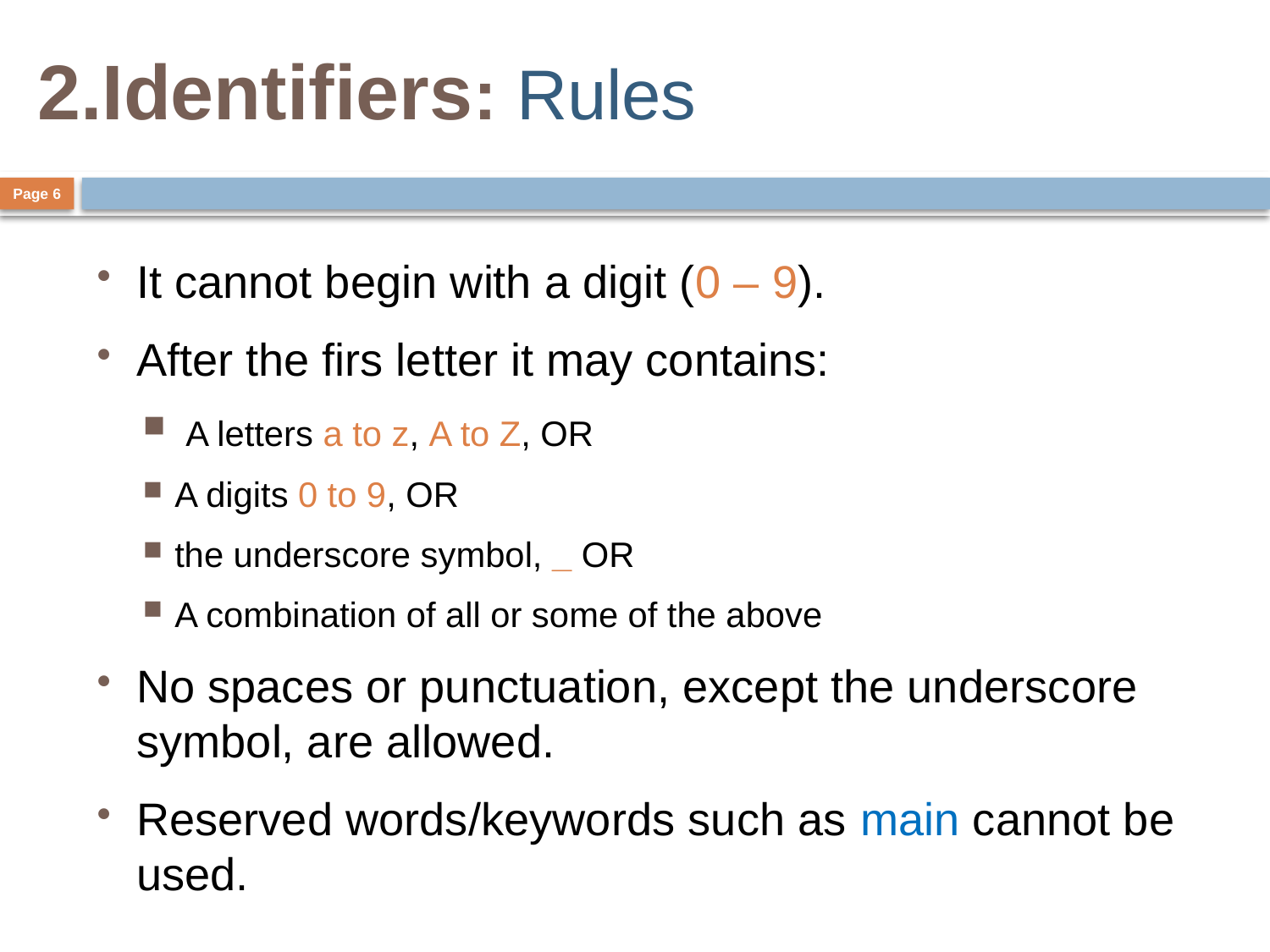

# 2.Identifiers: Rules
Page 6
It cannot begin with a digit (0 – 9).
After the firs letter it may contains:
 A letters a to z, A to Z, OR
A digits 0 to 9, OR
the underscore symbol, _ OR
A combination of all or some of the above
No spaces or punctuation, except the underscore symbol, are allowed.
Reserved words/keywords such as main cannot be used.